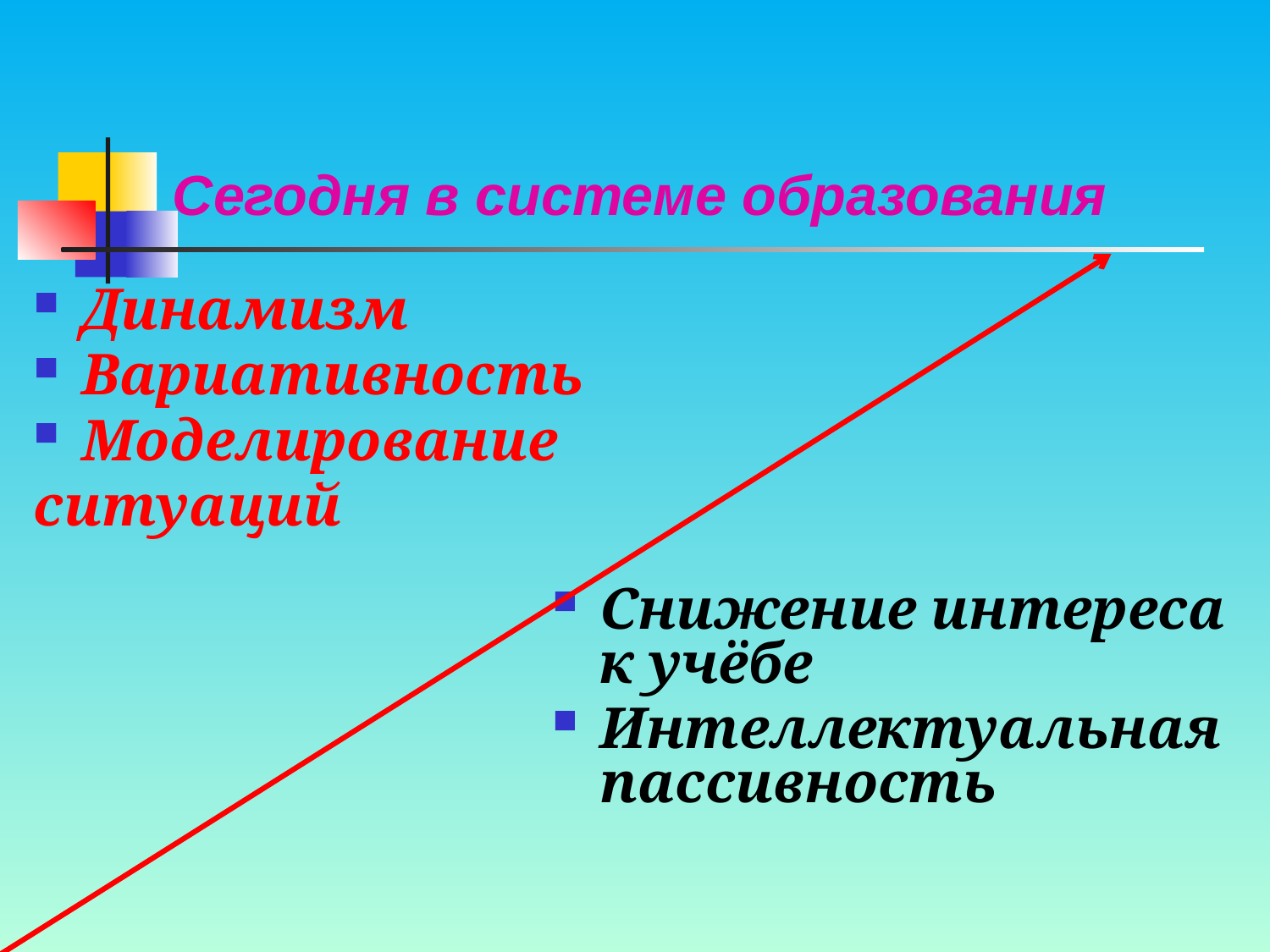

# Сегодня в системе образования

Динамизм
Вариативность
Моделирование
ситуаций

Снижение интереса к учёбе
Интеллектуальная пассивность